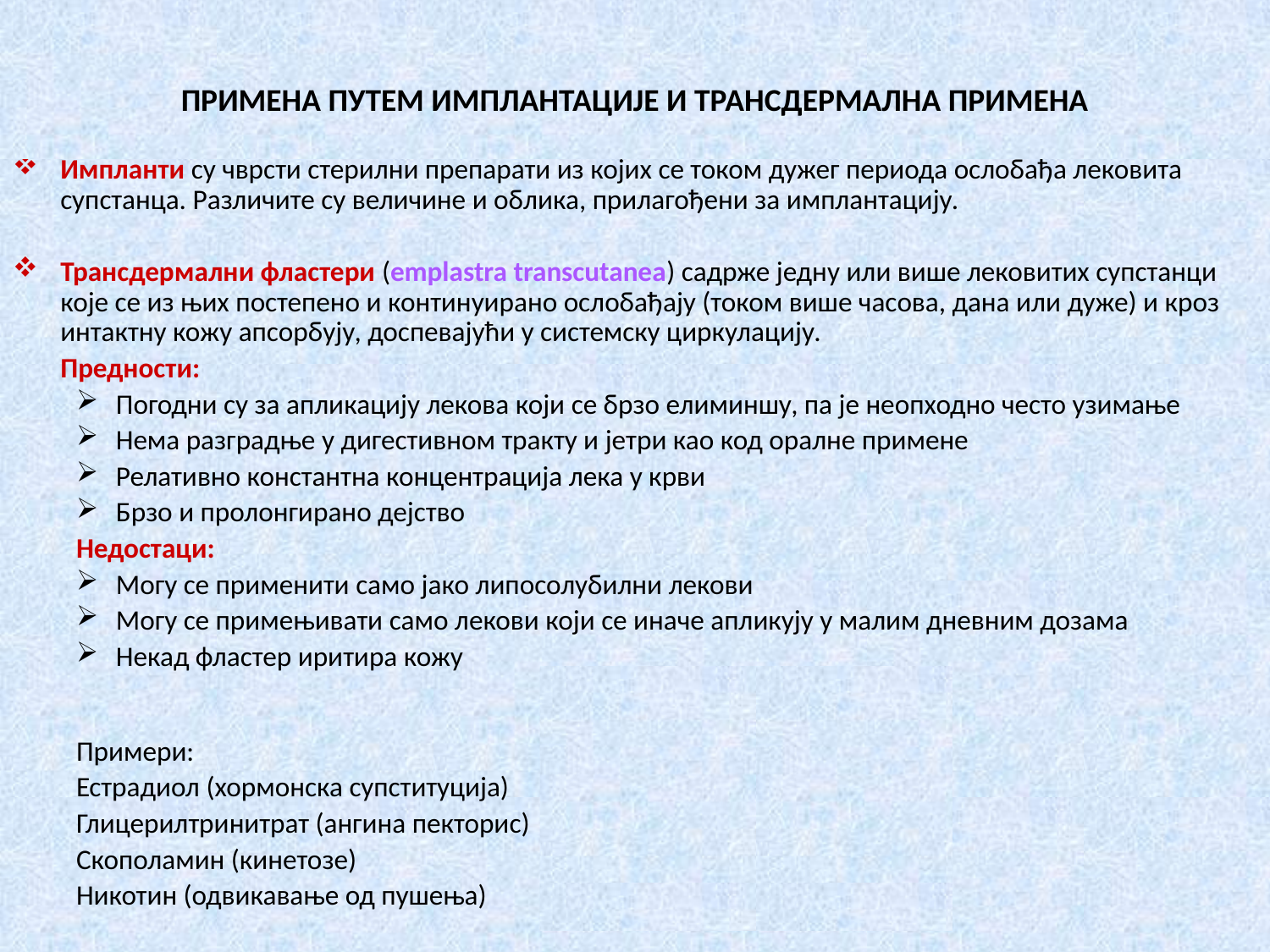

# ПРИМЕНА ПУТЕМ ИМПЛАНТАЦИЈЕ И ТРАНСДЕРМАЛНА ПРИМЕНА
Импланти су чврсти стерилни препарати из којих се током дужег периода ослобађа лековита супстанца. Различите су величине и облика, прилагођени за имплантацију.

Трансдермални фластери (emplastra transcutanea) садрже једну или више лековитих супстанци које се из њих постепено и континуирано ослобађају (током више часова, дана или дуже) и кроз интактну кожу апсорбују, доспевајући у системску циркулацију.
	Предности:
Погодни су за апликацију лекова који се брзо елиминшу, па је неопходно често узимање
Нема разградње у дигестивном тракту и јетри као код оралне примене
Релативно константна концентрација лека у крви
Брзо и пролонгирано дејство
Недостаци:
Могу се применити само јако липосолубилни лекови
Могу се примењивати само лекови који се иначе апликују у малим дневним дозама
Некад фластер иритира кожу

Примери:
Естрадиол (хормонска супституција)
Глицерилтринитрат (ангина пекторис)
Скополамин (кинетозе)
Никотин (одвикавање од пушења)